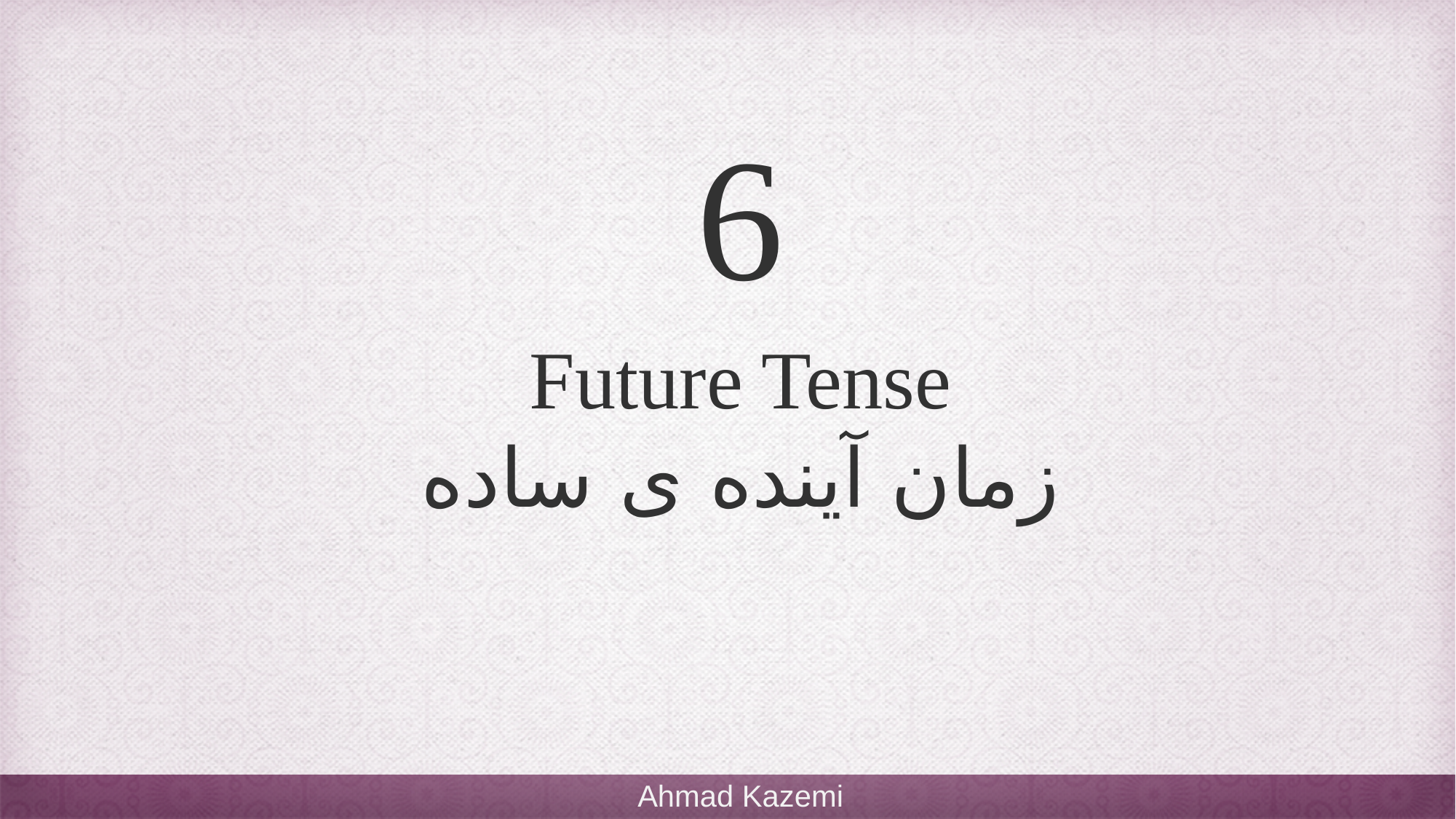

6
Future Tense
زمان آینده ی ساده
Ahmad Kazemi